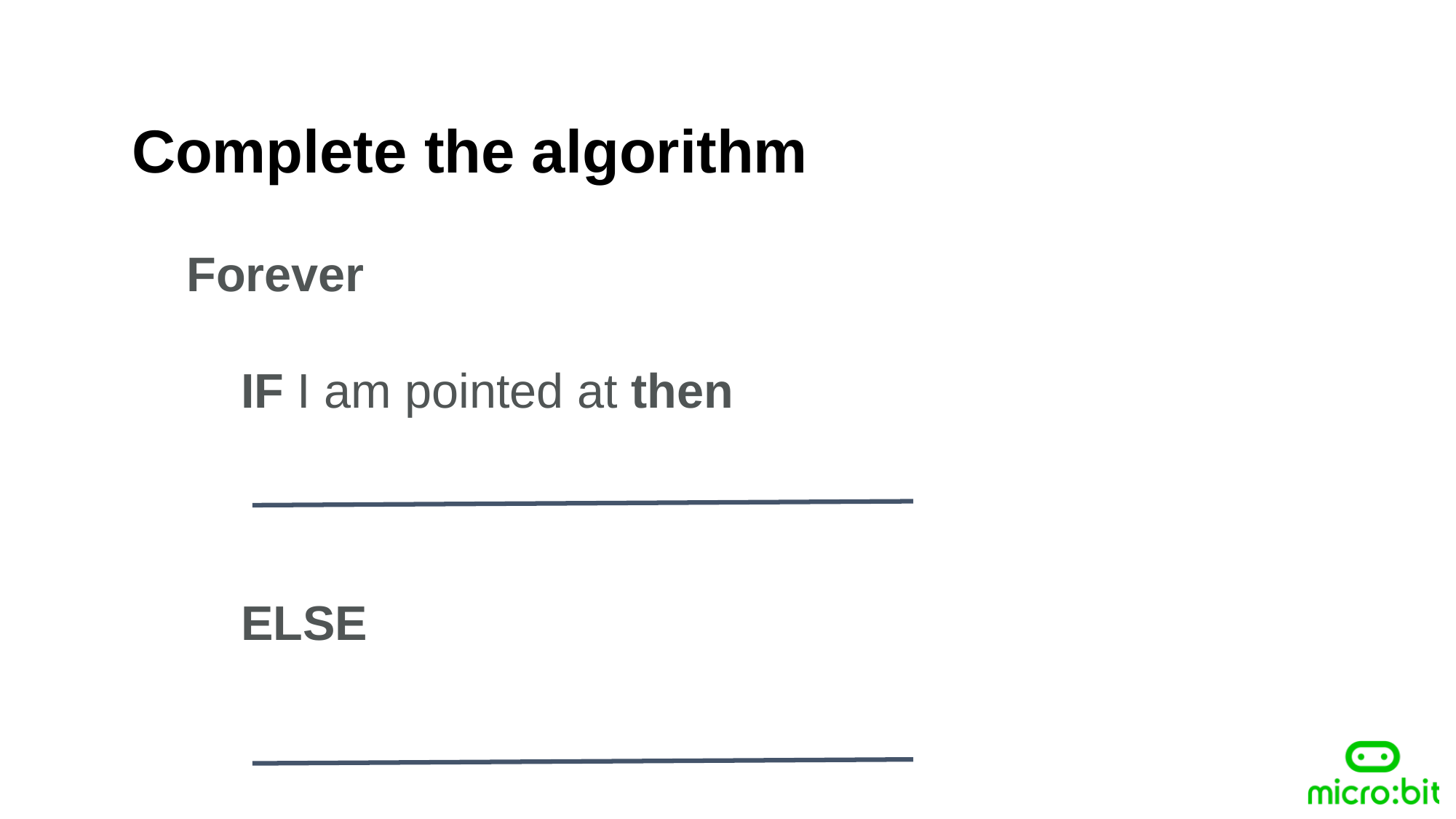

Complete the algorithm

Forever

IF I am pointed at then

ELSE